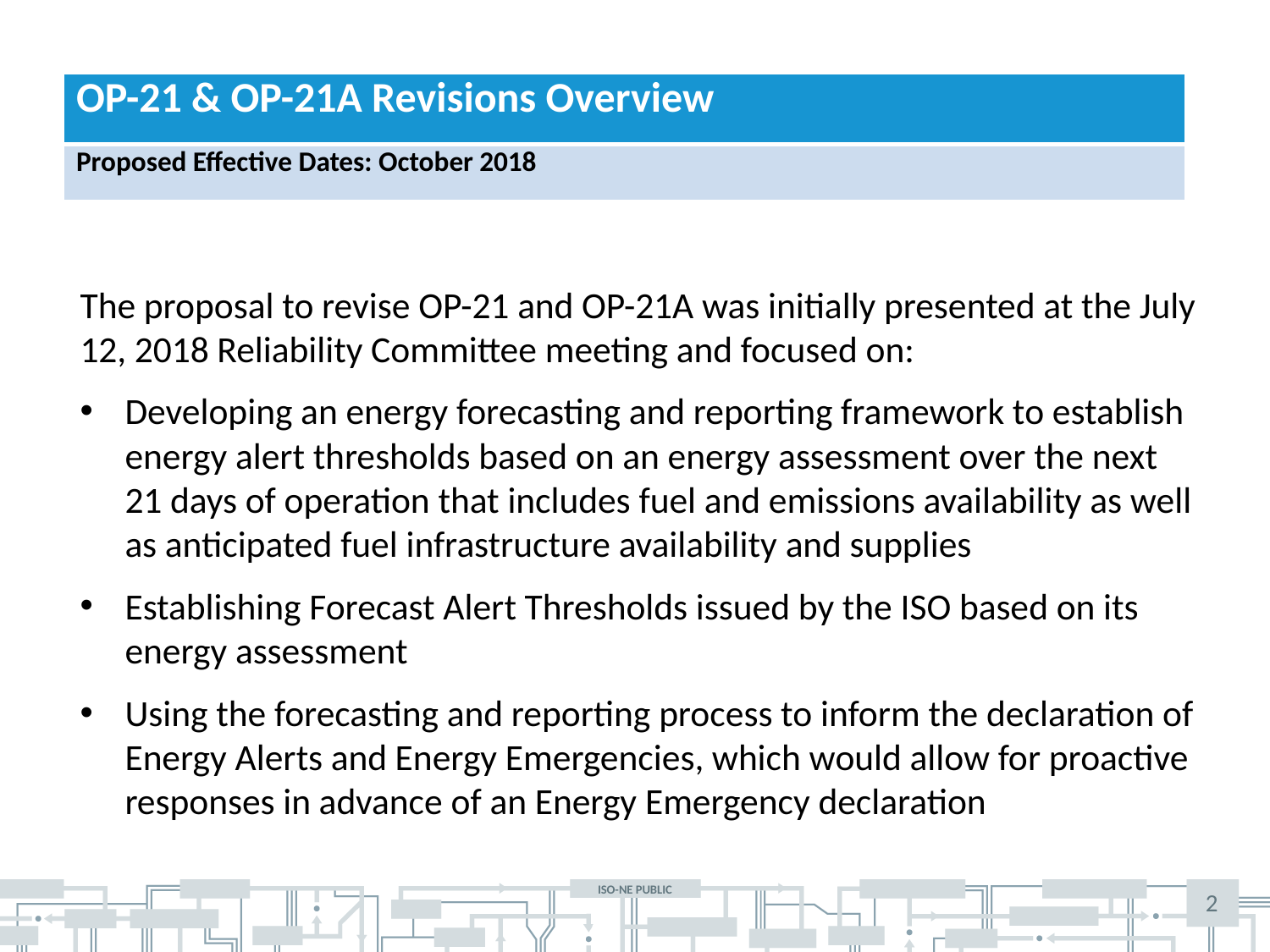

| OP-21 & OP-21A Revisions Overview |
| --- |
| Proposed Effective Dates: October 2018 |
Emergency Energy Forecasting and Reporting
The proposal to revise OP-21 and OP-21A was initially presented at the July 12, 2018 Reliability Committee meeting and focused on:
Developing an energy forecasting and reporting framework to establish energy alert thresholds based on an energy assessment over the next 21 days of operation that includes fuel and emissions availability as well as anticipated fuel infrastructure availability and supplies
Establishing Forecast Alert Thresholds issued by the ISO based on its energy assessment
Using the forecasting and reporting process to inform the declaration of Energy Alerts and Energy Emergencies, which would allow for proactive responses in advance of an Energy Emergency declaration
2